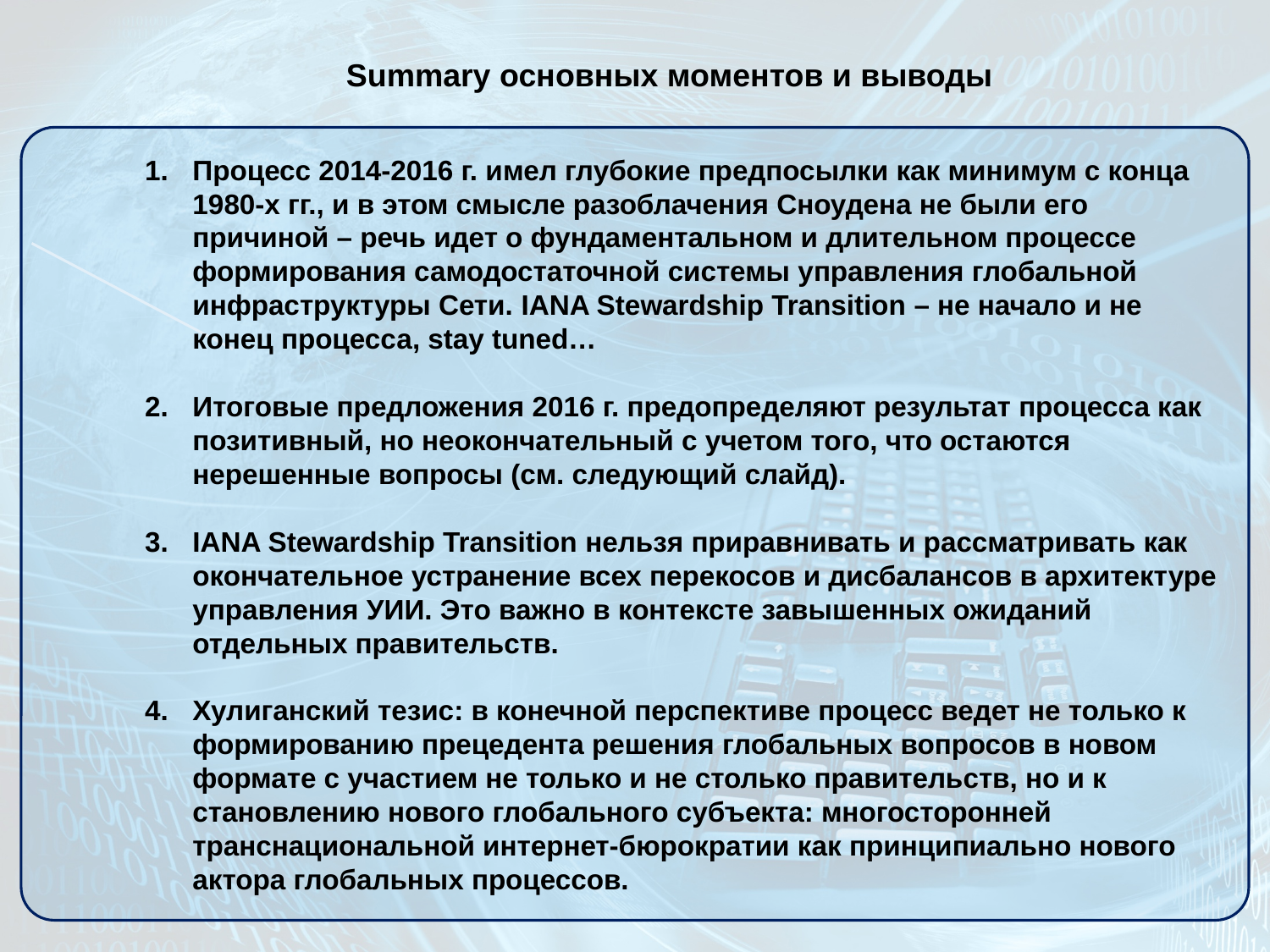

# Summary основных моментов и выводы
Процесс 2014-2016 г. имел глубокие предпосылки как минимум с конца 1980-х гг., и в этом смысле разоблачения Сноудена не были его причиной – речь идет о фундаментальном и длительном процессе формирования самодостаточной системы управления глобальной инфраструктуры Сети. IANA Stewardship Transition – не начало и не конец процесса, stay tuned…

Итоговые предложения 2016 г. предопределяют результат процесса как позитивный, но неокончательный с учетом того, что остаются нерешенные вопросы (см. следующий слайд).

IANA Stewardship Transition нельзя приравнивать и рассматривать как окончательное устранение всех перекосов и дисбалансов в архитектуре управления УИИ. Это важно в контексте завышенных ожиданий отдельных правительств.

Хулиганский тезис: в конечной перспективе процесс ведет не только к формированию прецедента решения глобальных вопросов в новом формате с участием не только и не столько правительств, но и к становлению нового глобального субъекта: многосторонней транснациональной интернет-бюрократии как принципиально нового актора глобальных процессов.